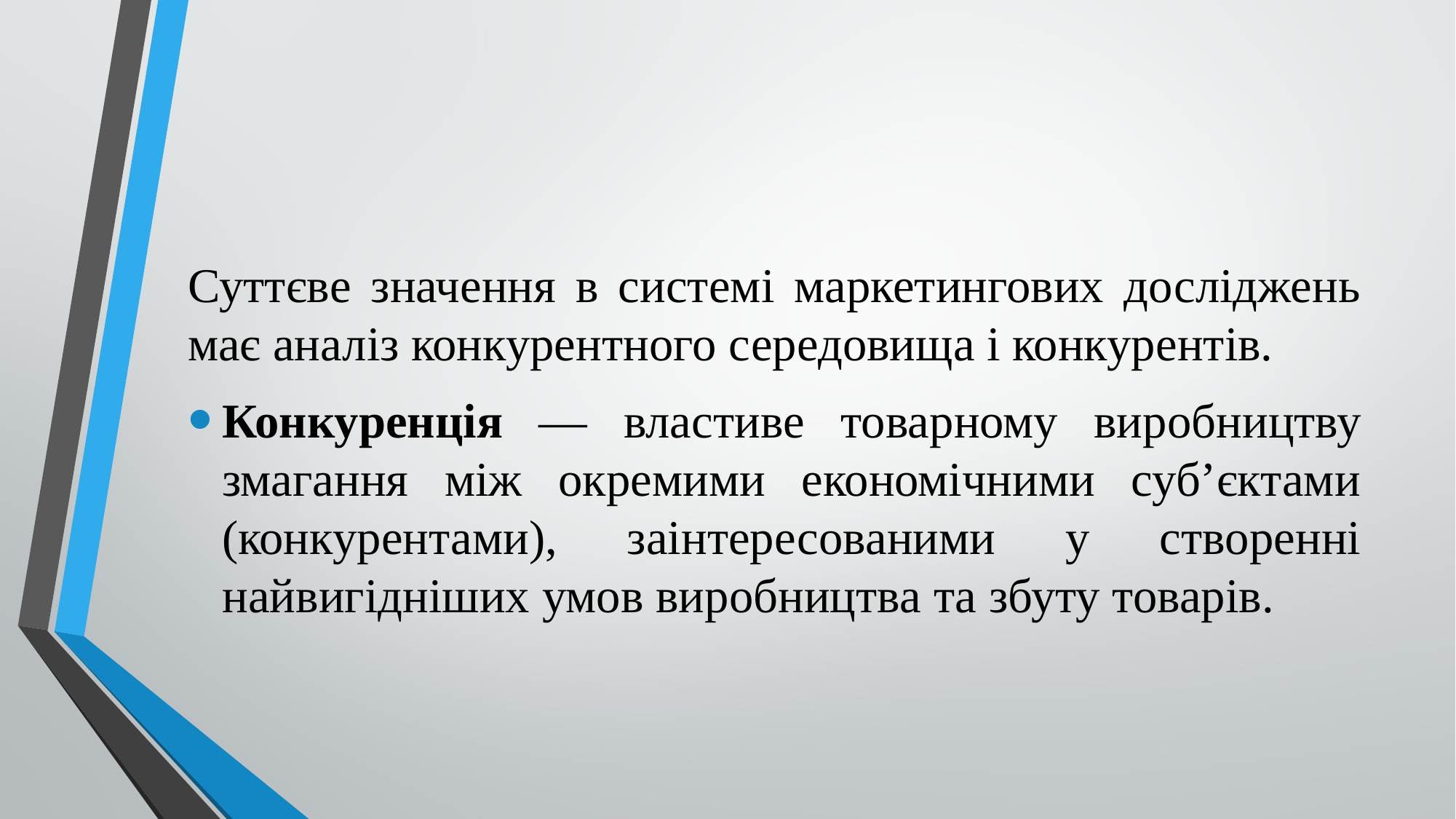

Суттєве значення в системі маркетингових досліджень має аналіз конкурентного середовища і конкурентів.
Конкуренція — властиве товарному виробництву змагання між окремими економічними суб’єктами (конкурентами), заінтересованими у створенні найвигідніших умов виробництва та збуту товарів.